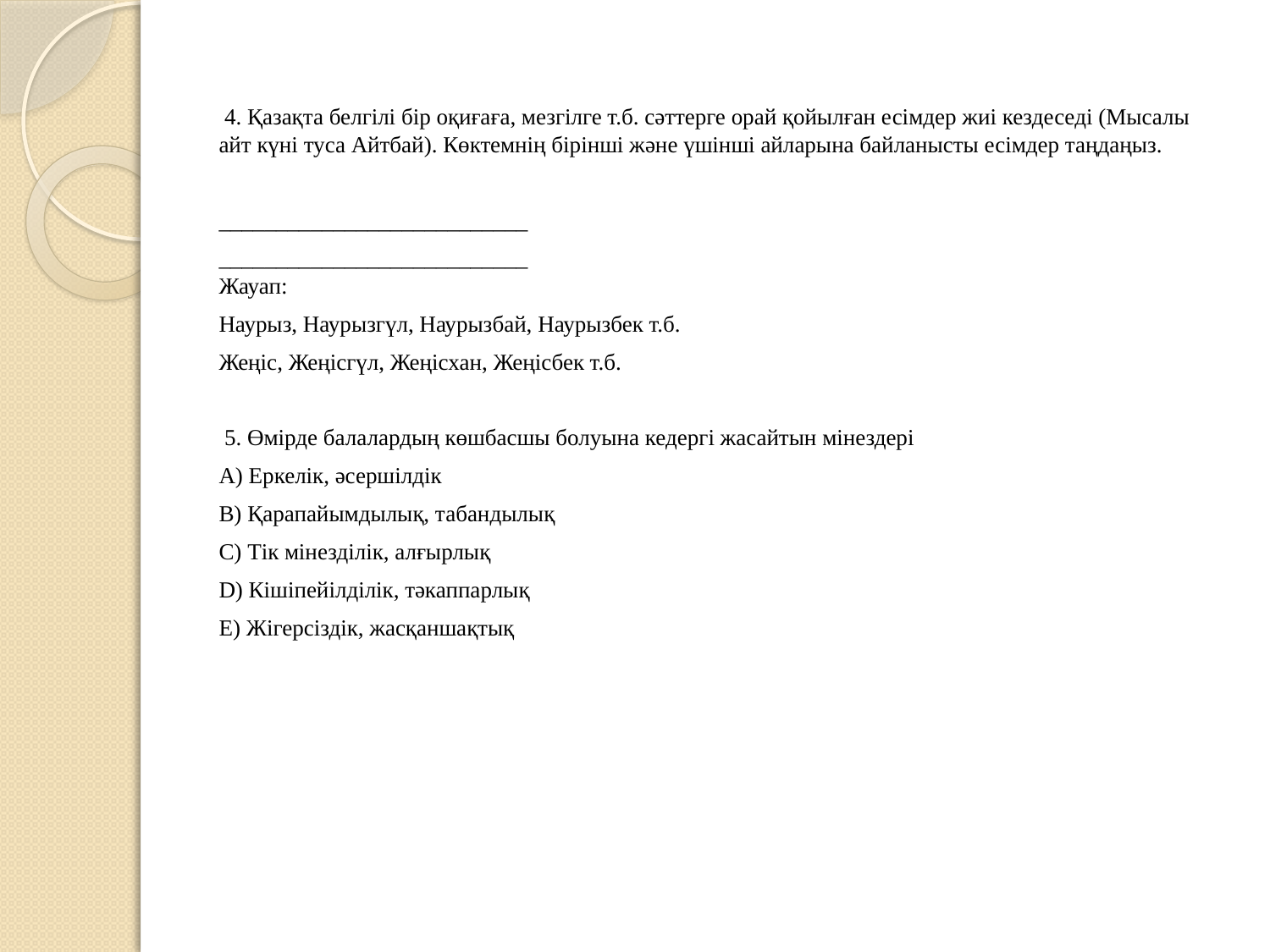

4. Қазақта белгілі бір оқиғаға, мезгілге т.б. сәттерге орай қойылған есімдер жиі кездеседі (Мысалы айт күні туса Айтбай). Көктемнің бірінші және үшінші айларына байланысты есімдер таңдаңыз.

___________________________
___________________________
Жауап:
Наурыз, Наурызгүл, Наурызбай, Наурызбек т.б.
Жеңіс, Жеңісгүл, Жеңісхан, Жеңісбек т.б.

 5. Өмірде балалардың көшбасшы болуына кедергі жасайтын мінездері
А) Еркелік, әсершілдік
В) Қарапайымдылық, табандылық
С) Тік мінезділік, алғырлық
D) Кішіпейілділік, тәкаппарлық
Е) Жігерсіздік, жасқаншақтық